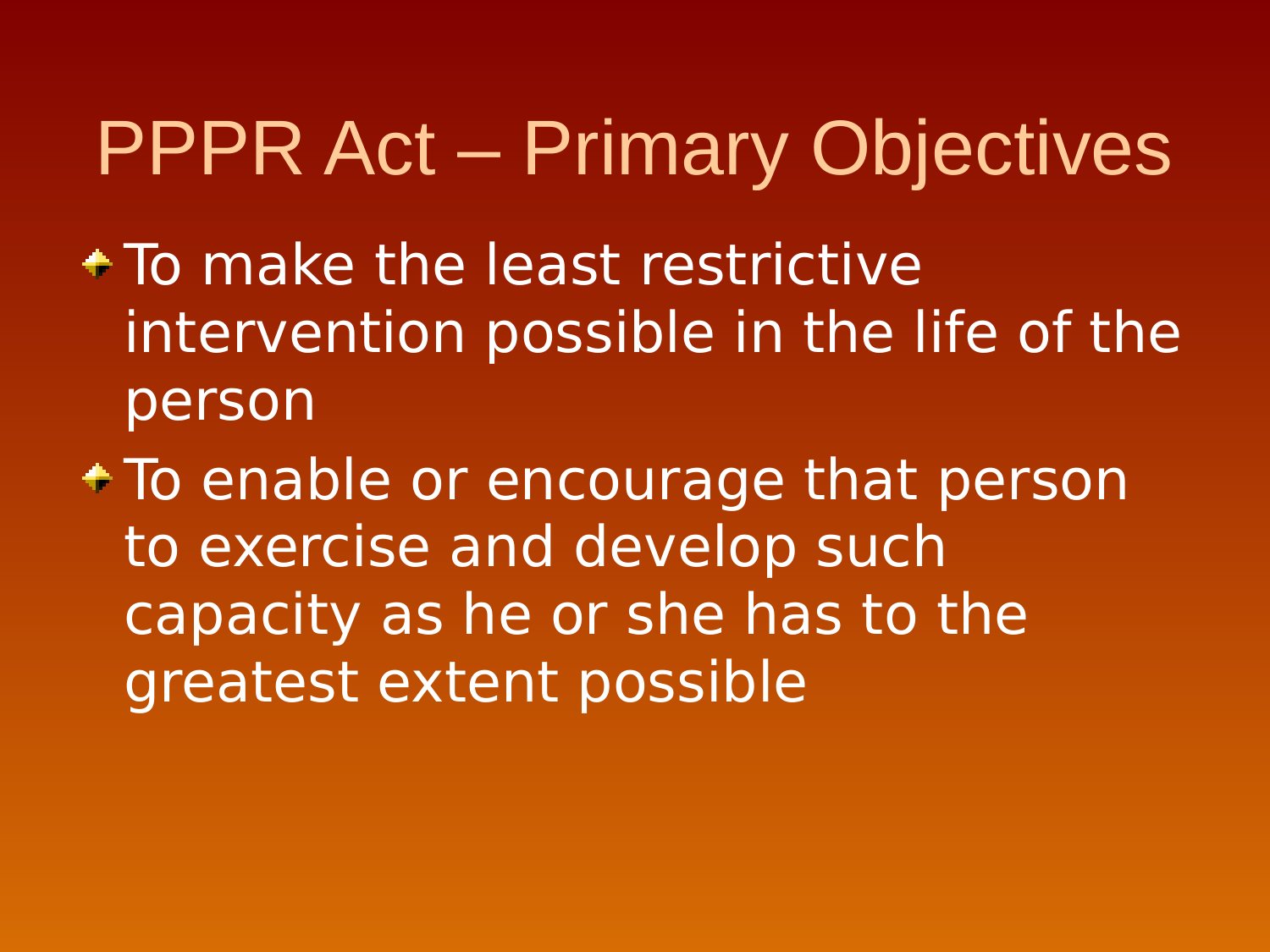

# PPPR Act – Primary Objectives
To make the least restrictive intervention possible in the life of the person
To enable or encourage that person to exercise and develop such capacity as he or she has to the greatest extent possible